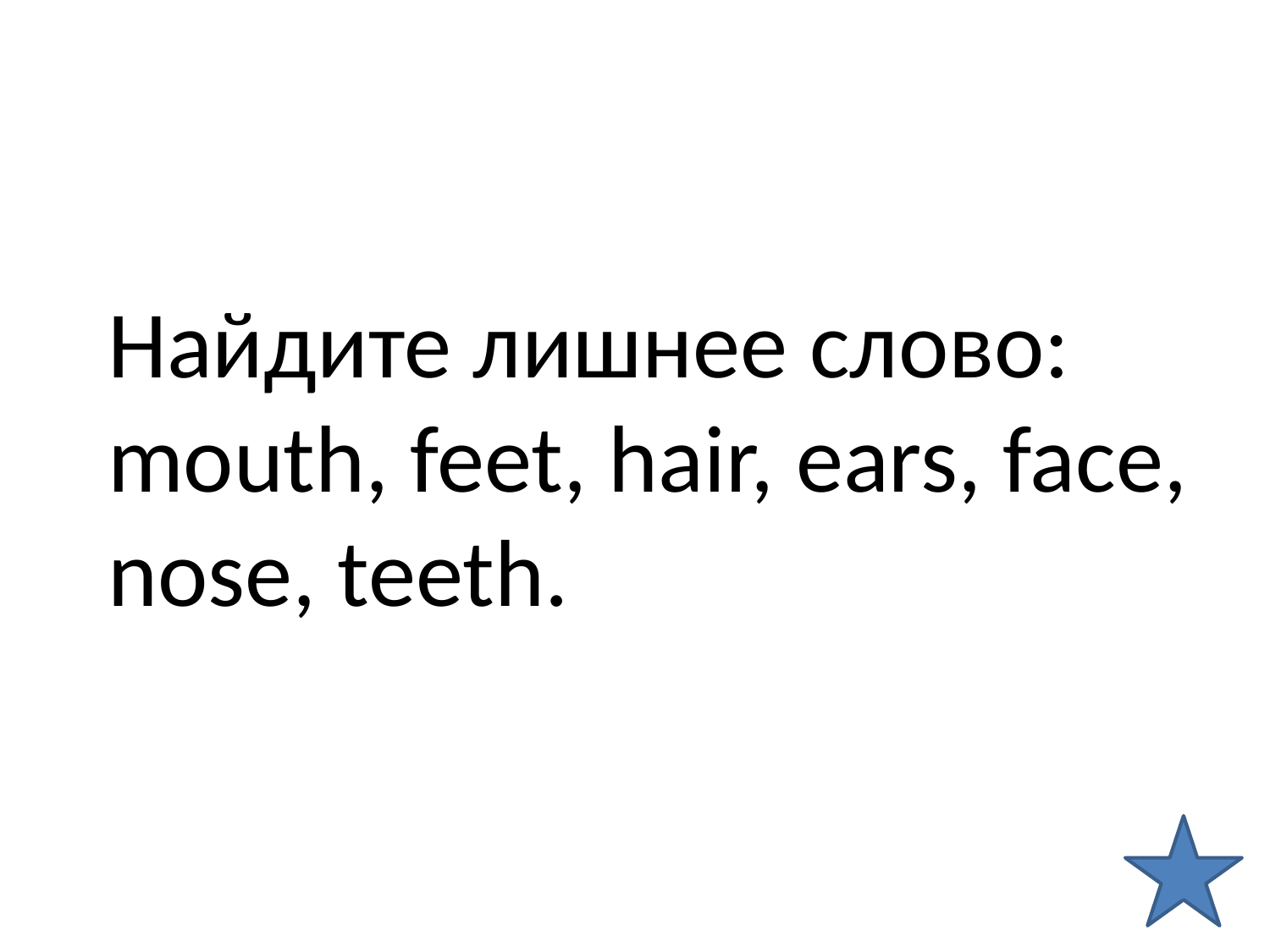

Найдите лишнее слово: mouth, feet, hair, ears, face, nose, teeth.